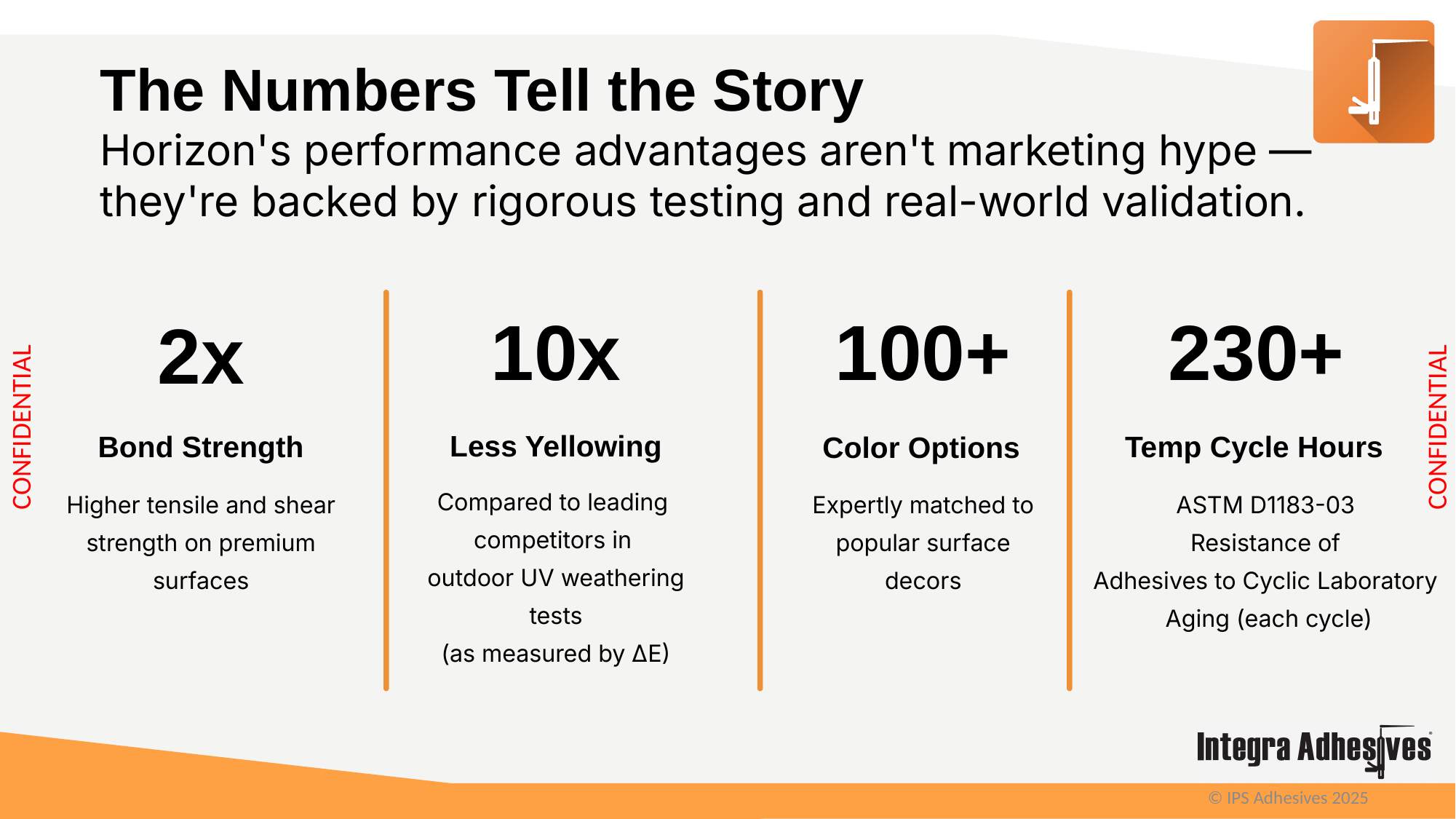

The Numbers Tell the Story
Horizon's performance advantages aren't marketing hype —
they're backed by rigorous testing and real-world validation.
100+
10x
230+
2x
Less Yellowing
Bond Strength
Temp Cycle Hours
Color Options
Compared to leading
competitors in
outdoor UV weathering
 tests
(as measured by ∆E)
Higher tensile and shear
 strength on premium
surfaces
Expertly matched to
 popular surface
decors
ASTM D1183-03
Resistance of
Adhesives to Cyclic Laboratory
 Aging (each cycle)